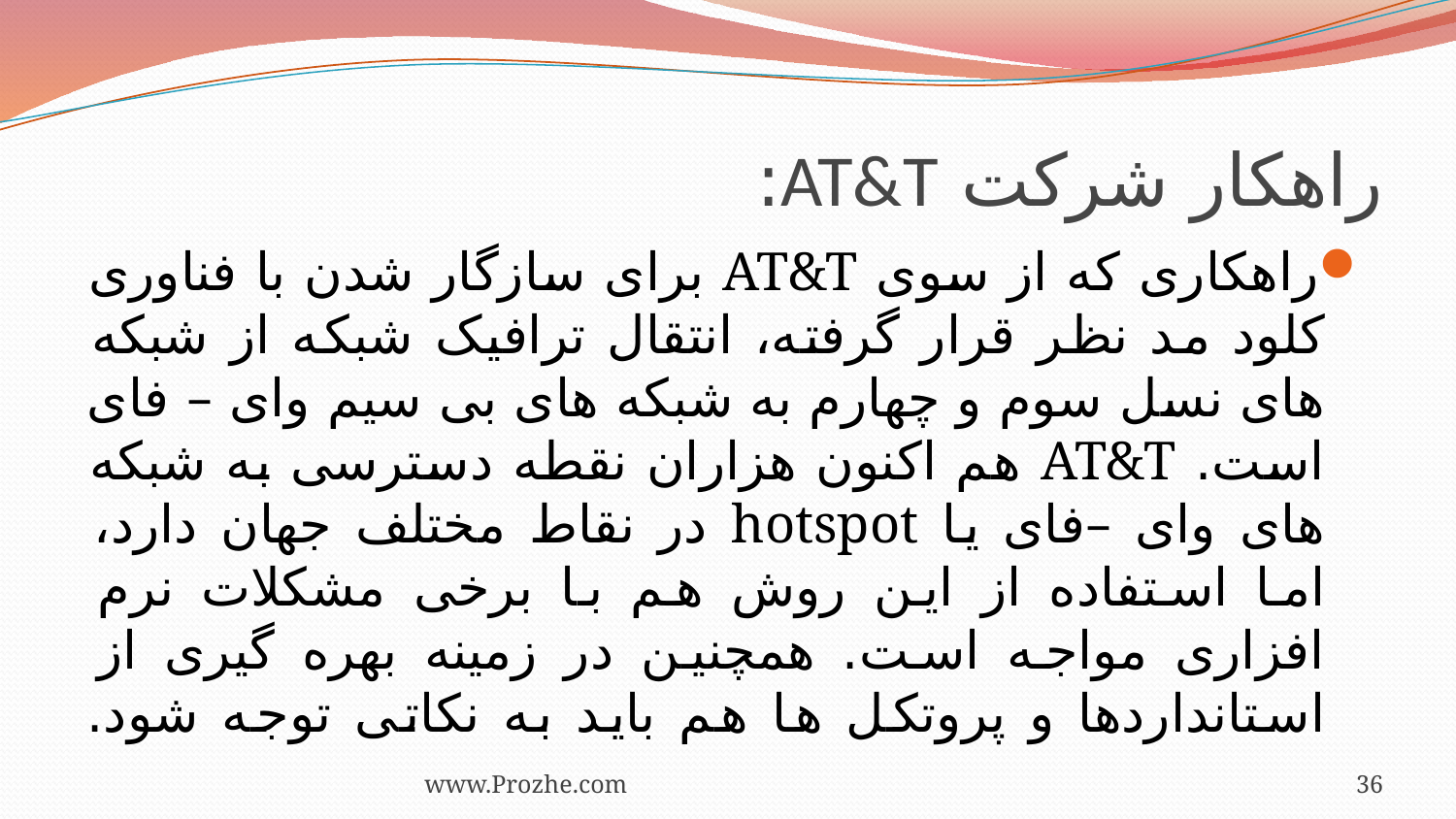

# راهکار شرکت AT&T:
راهکاری که از سوی AT&T برای سازگار شدن با فناوری کلود مد نظر قرار گرفته، انتقال ترافیک شبکه از شبکه های نسل سوم و چهارم به شبکه های بی سیم وای – فای است. AT&T هم اکنون هزاران نقطه دسترسی به شبکه های وای –فای یا hotspot در نقاط مختلف جهان دارد، اما استفاده از این روش هم با برخی مشکلات نرم افزاری مواجه است. همچنین در زمینه بهره گیری از استانداردها و پروتکل ها هم باید به نکاتی توجه شود.
www.Prozhe.com
36